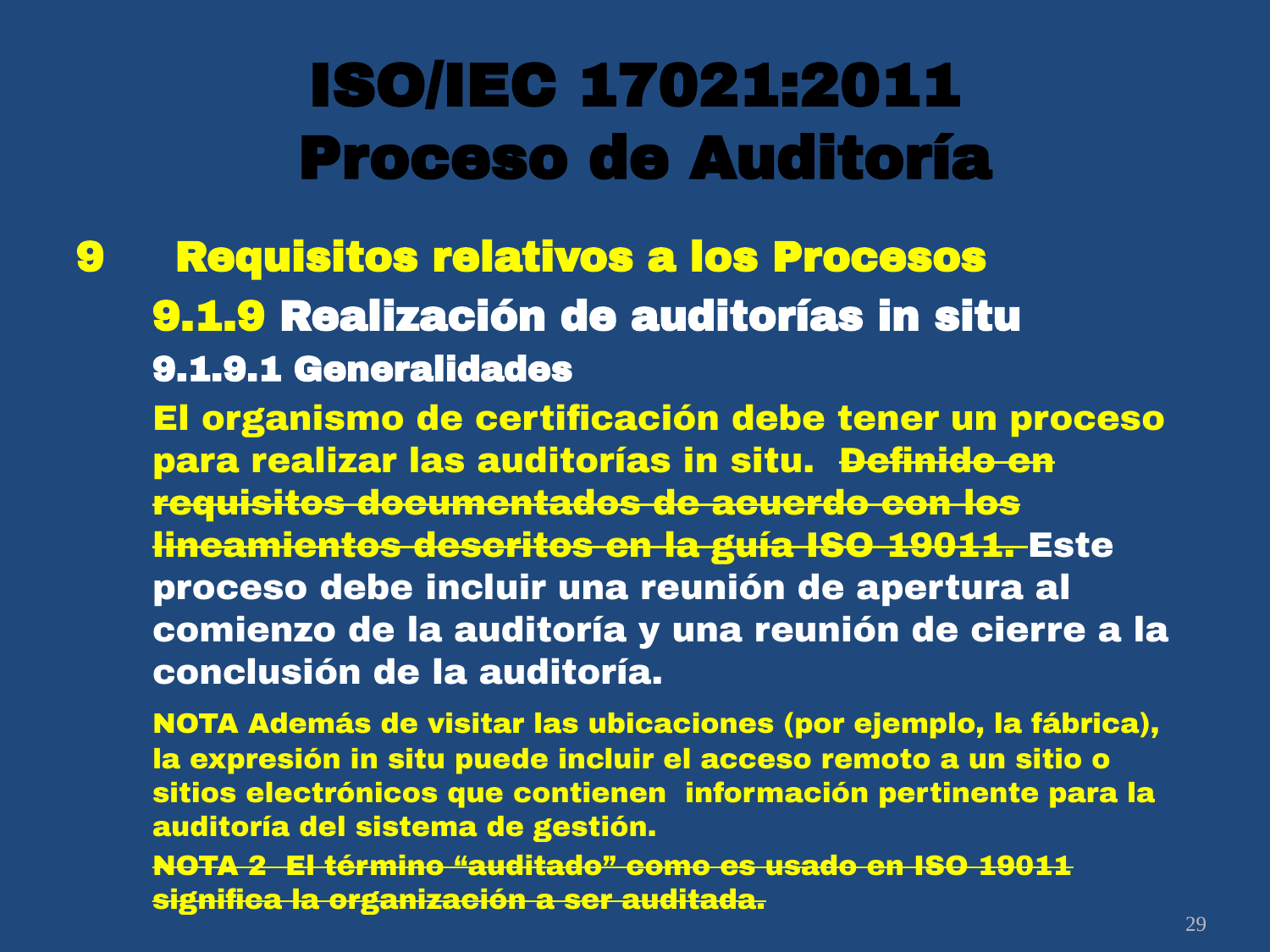

# ISO/IEC 17021:2011 Proceso de Auditoría
9	 Requisitos relativos a los Procesos
	9.1.9 Realización de auditorías in situ
	9.1.9.1 Generalidades
	El organismo de certificación debe tener un proceso para realizar las auditorías in situ.  Definido en requisitos documentados de acuerdo con los lineamientos descritos en la guía ISO 19011. Este proceso debe incluir una reunión de apertura al comienzo de la auditoría y una reunión de cierre a la conclusión de la auditoría.
	NOTA Además de visitar las ubicaciones (por ejemplo, la fábrica),  la expresión in situ puede incluir el acceso remoto a un sitio o sitios electrónicos que contienen  información pertinente para la auditoría del sistema de gestión.
	NOTA 2  El término “auditado” como es usado en ISO 19011 significa la organización a ser auditada.
29